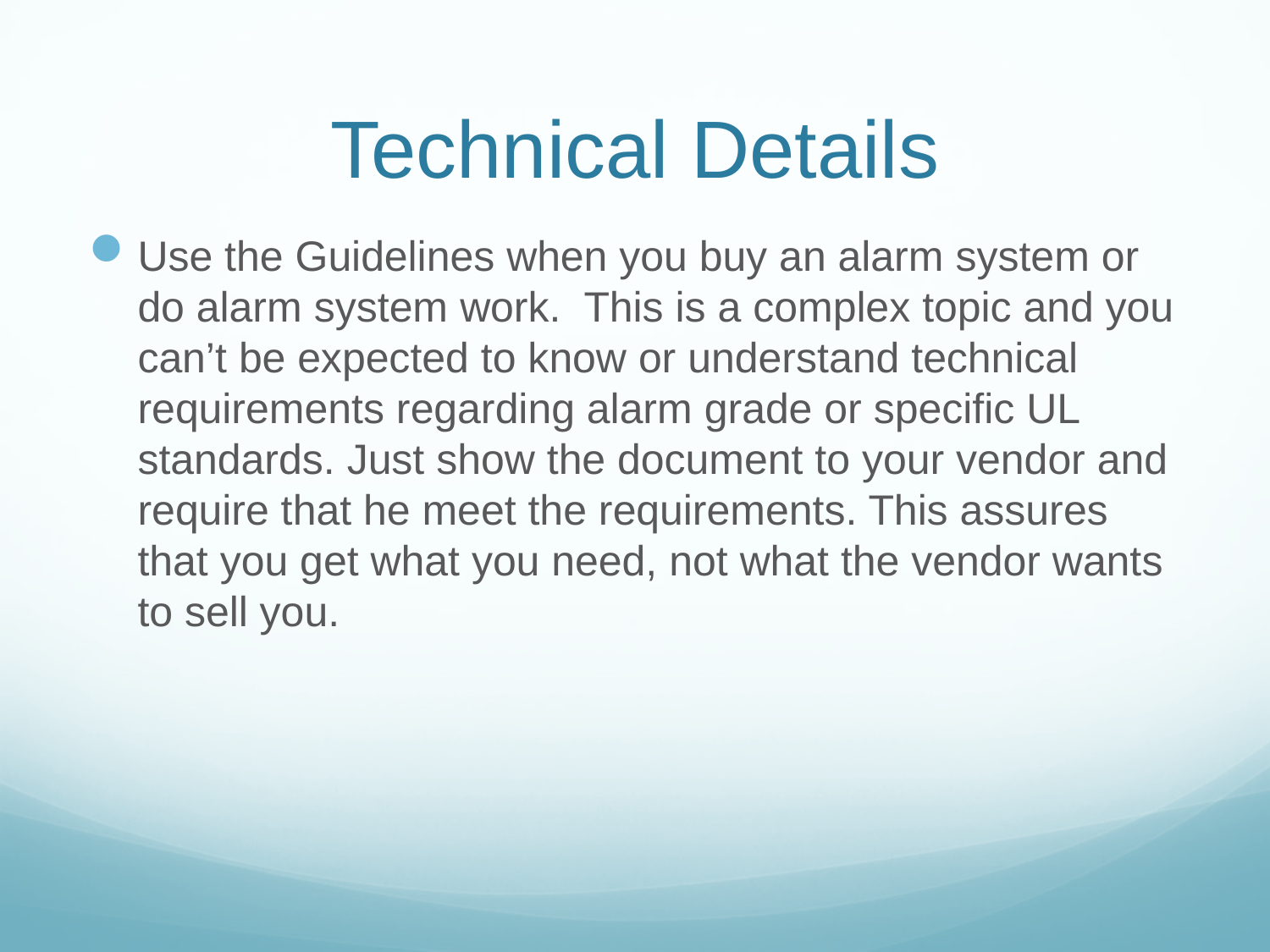

# Technical Details
Use the Guidelines when you buy an alarm system or do alarm system work.  This is a complex topic and you can’t be expected to know or understand technical requirements regarding alarm grade or specific UL standards. Just show the document to your vendor and require that he meet the requirements. This assures that you get what you need, not what the vendor wants to sell you.